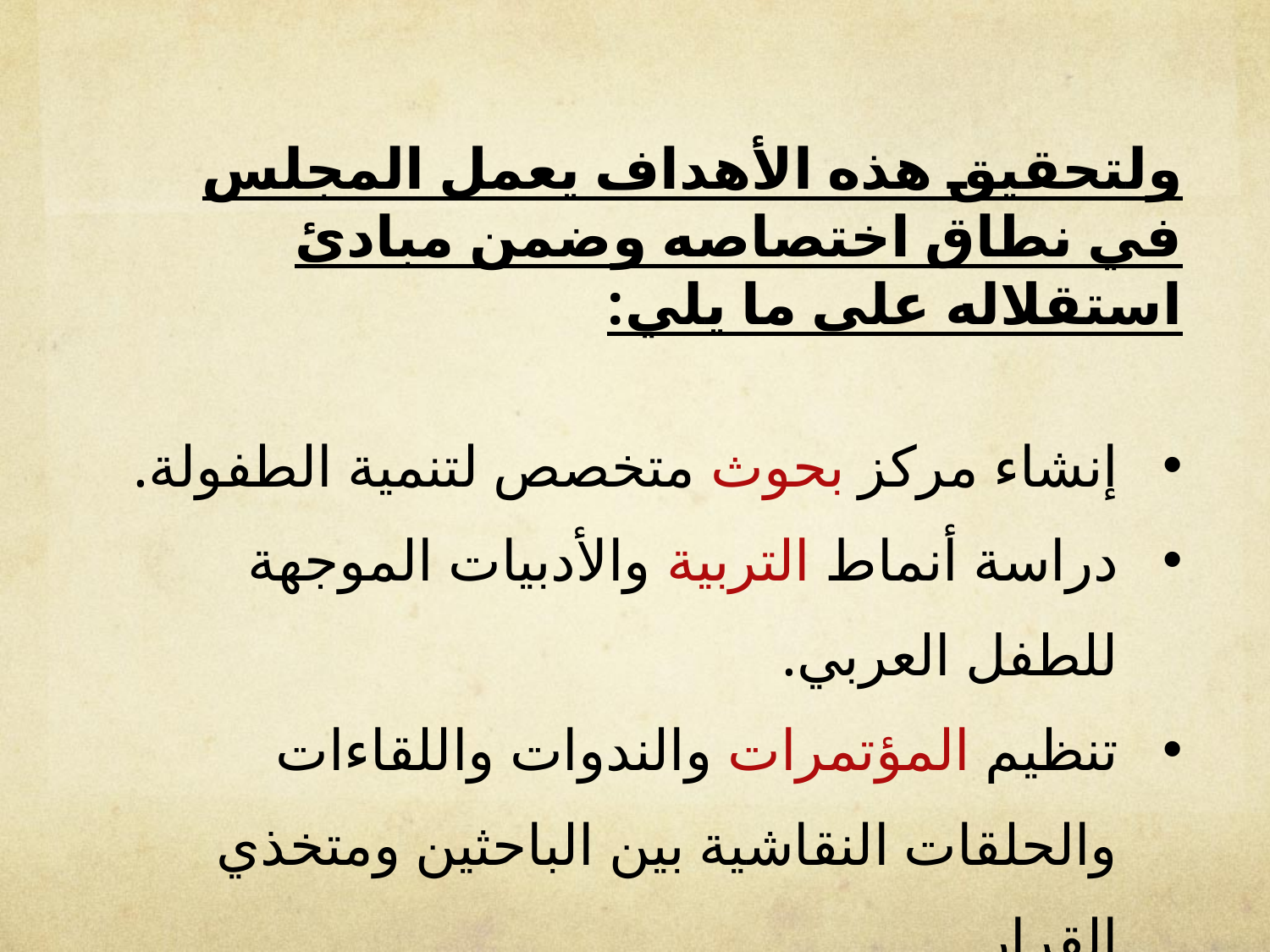

ولتحقيق هذه الأهداف يعمل المجلس في نطاق اختصاصه وضمن مبادئ استقلاله على ما يلي:

إنشاء مركز بحوث متخصص لتنمية الطفولة.
دراسة أنماط التربية والأدبيات الموجهة للطفل العربي.
تنظيم المؤتمرات والندوات واللقاءات والحلقات النقاشية بين الباحثين ومتخذي القرار.
المساهمة في تنفيذ الدورات التدريبية.